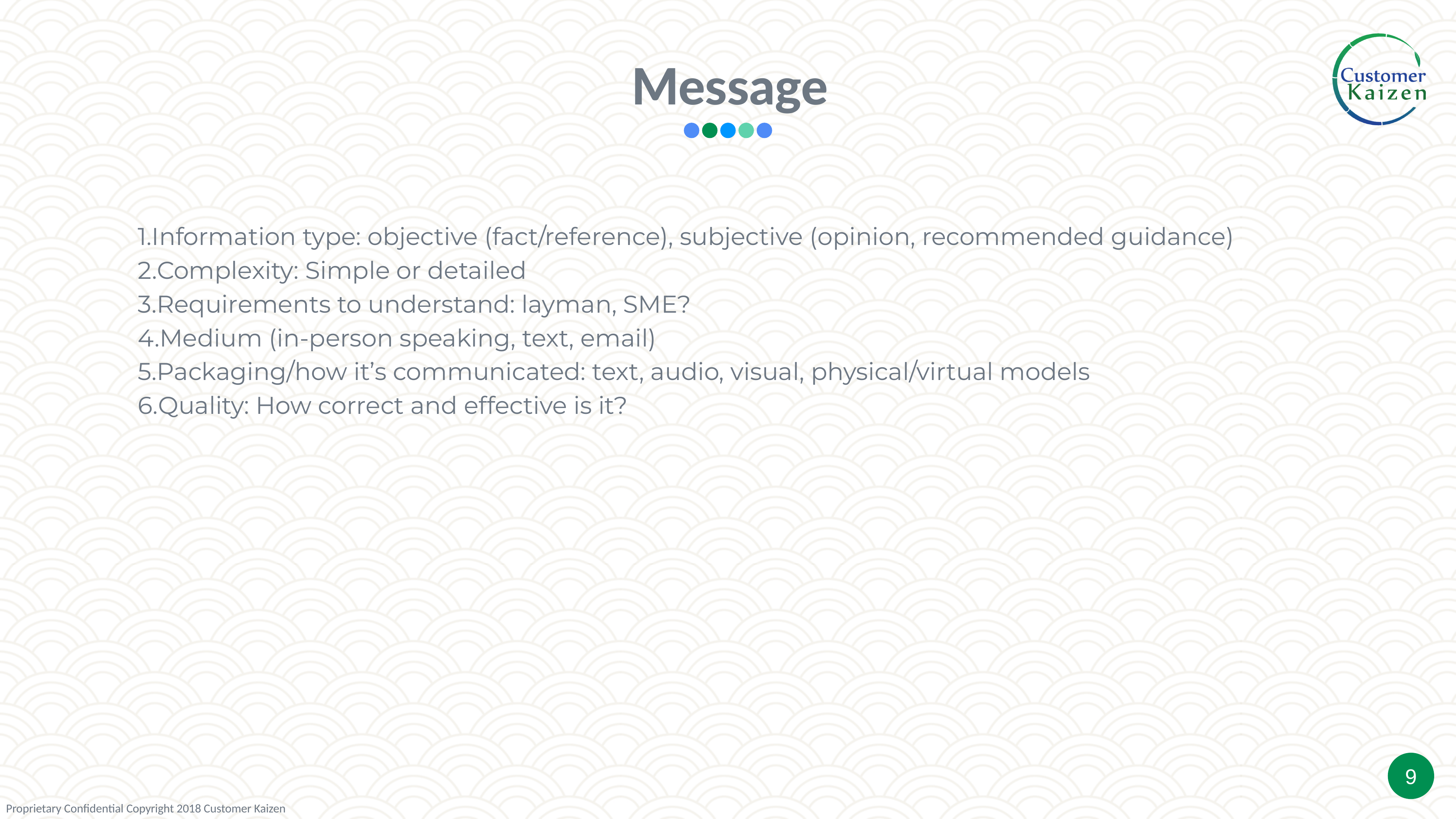

Message
Information type: objective (fact/reference), subjective (opinion, recommended guidance)
Complexity: Simple or detailed
Requirements to understand: layman, SME?
Medium (in-person speaking, text, email)
Packaging/how it’s communicated: text, audio, visual, physical/virtual models
Quality: How correct and effective is it?